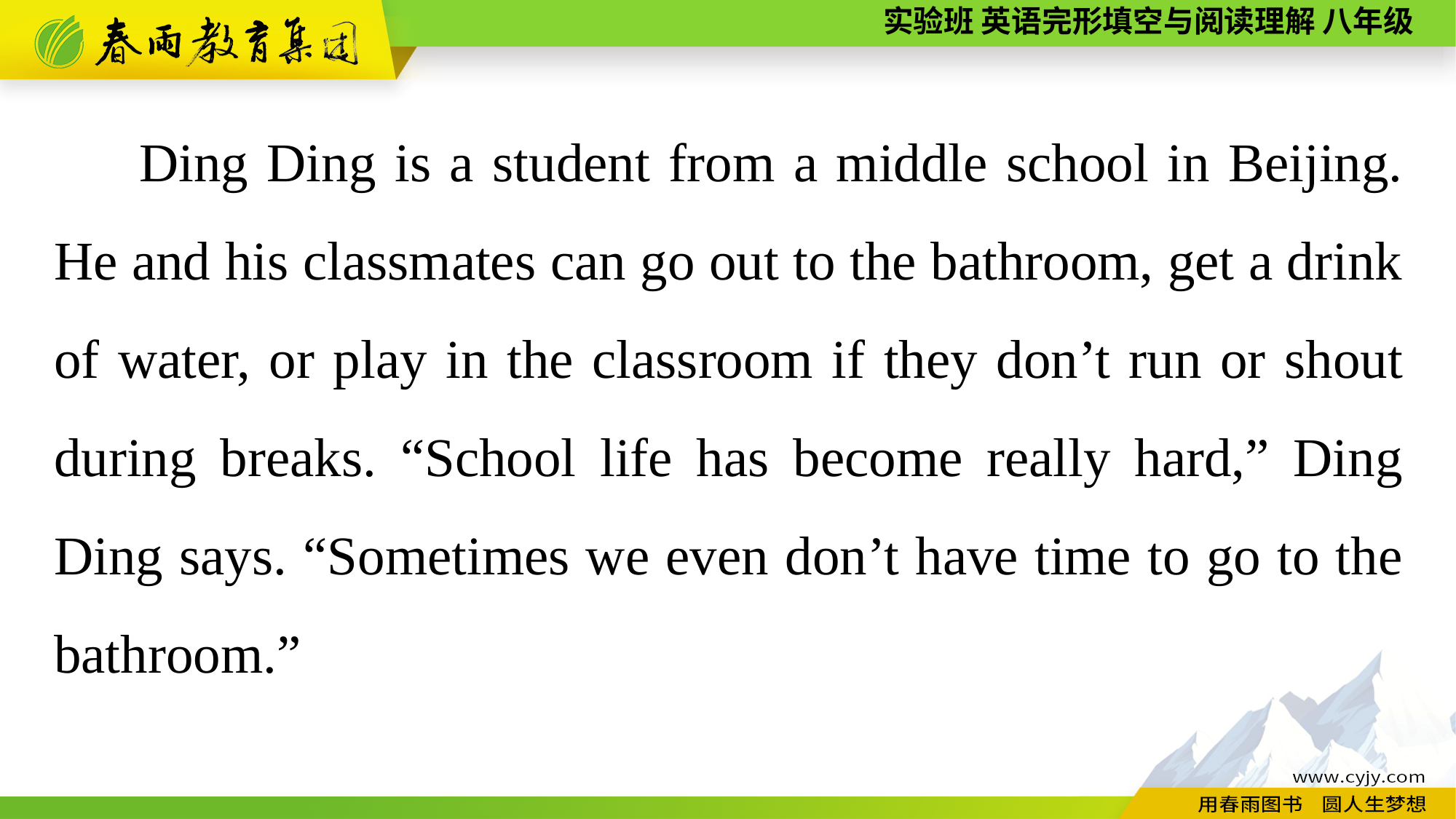

Ding Ding is a student from a middle school in Beijing. He and his classmates can go out to the bathroom, get a drink of water, or play in the classroom if they don’t run or shout during breaks. “School life has become really hard,” Ding Ding says. “Sometimes we even don’t have time to go to the bathroom.”